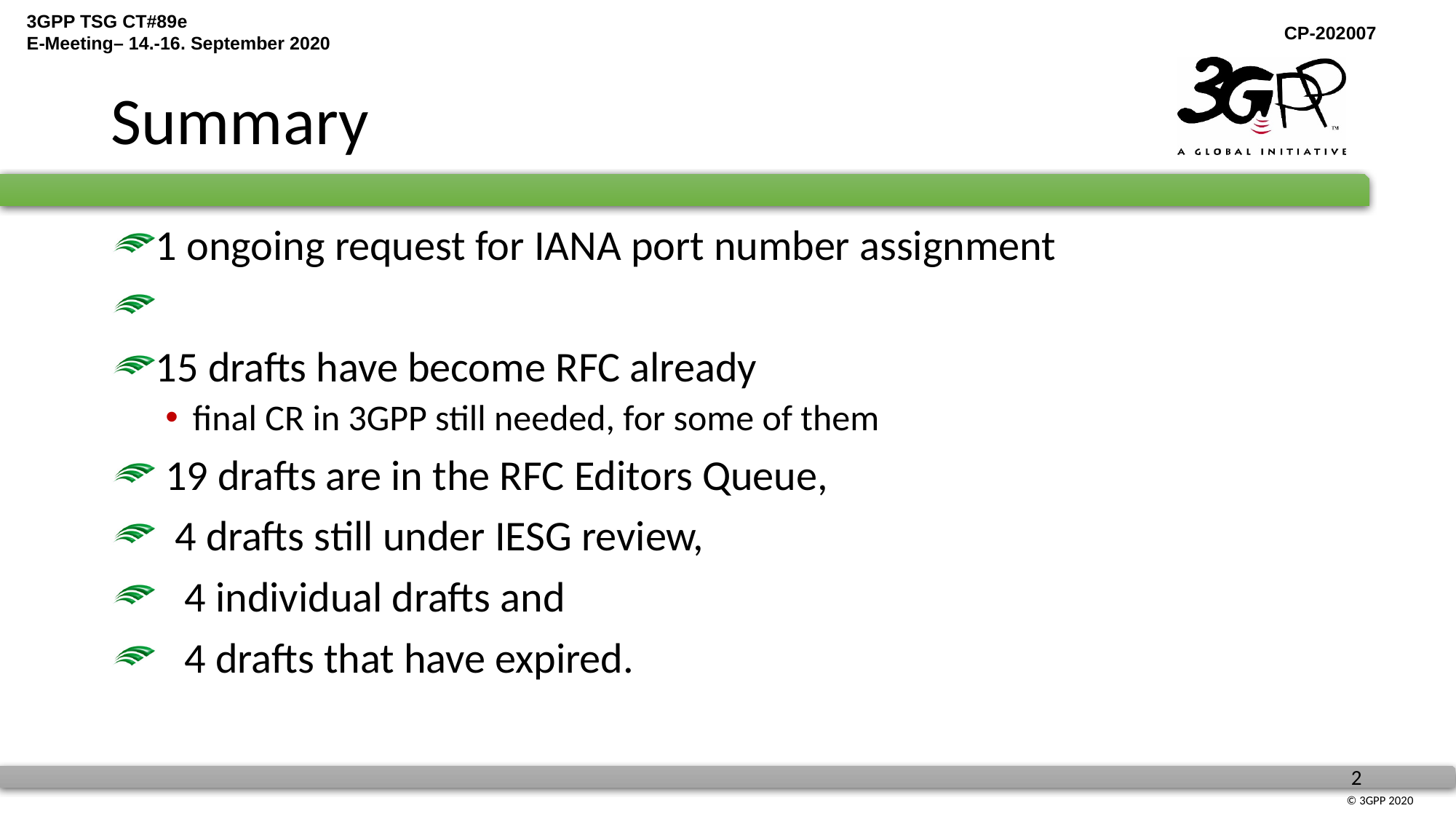

# Summary
1 ongoing request for IANA port number assignment

15 drafts have become RFC already
final CR in 3GPP still needed, for some of them
 19 drafts are in the RFC Editors Queue,
  4 drafts still under IESG review,
   4 individual drafts and
   4 drafts that have expired.